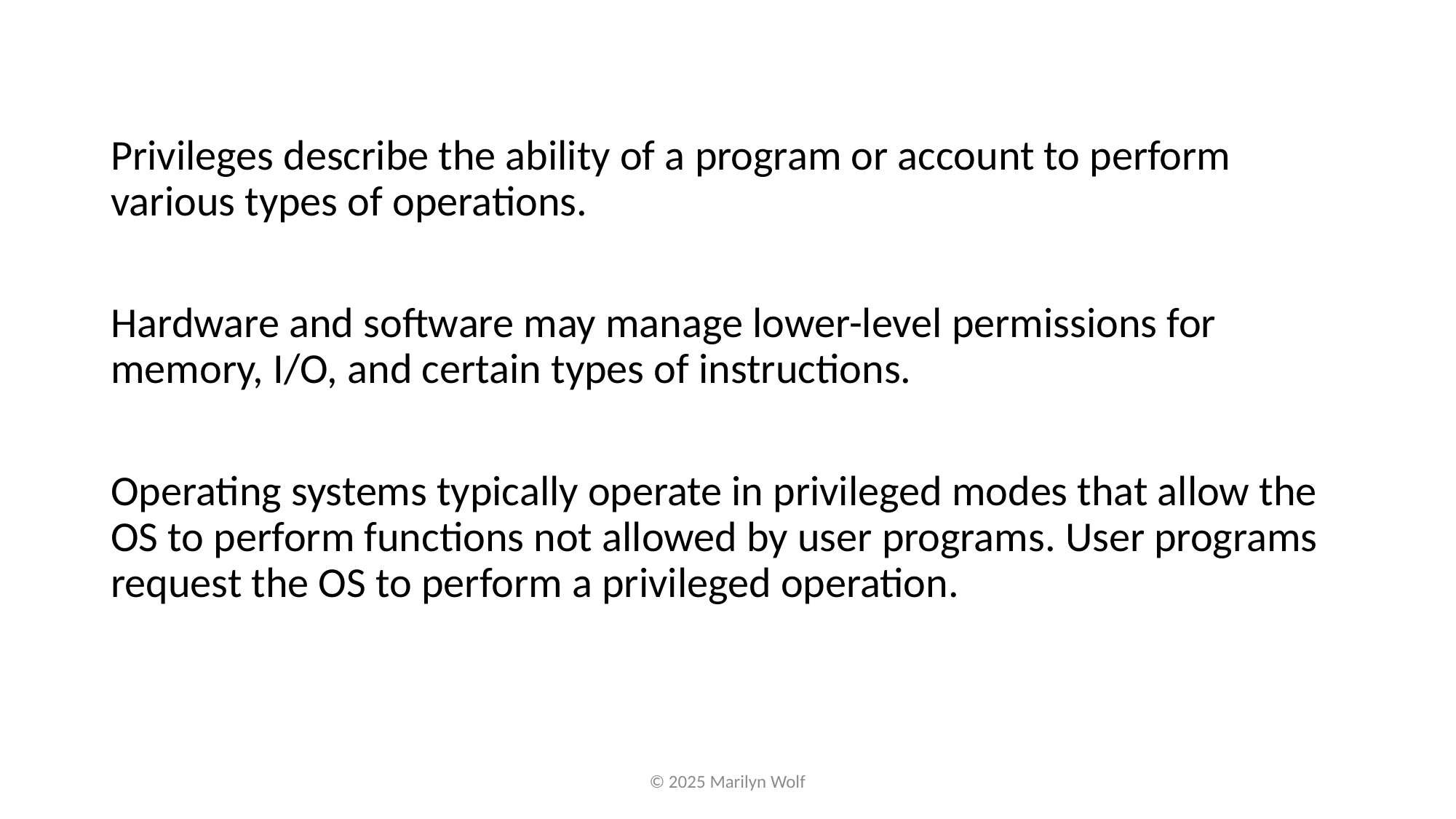

Privileges describe the ability of a program or account to perform various types of operations.

Hardware and software may manage lower-level permissions for memory, I/O, and certain types of instructions.

Operating systems typically operate in privileged modes that allow the OS to perform functions not allowed by user programs. User programs request the OS to perform a privileged operation.
© 2025 Marilyn Wolf